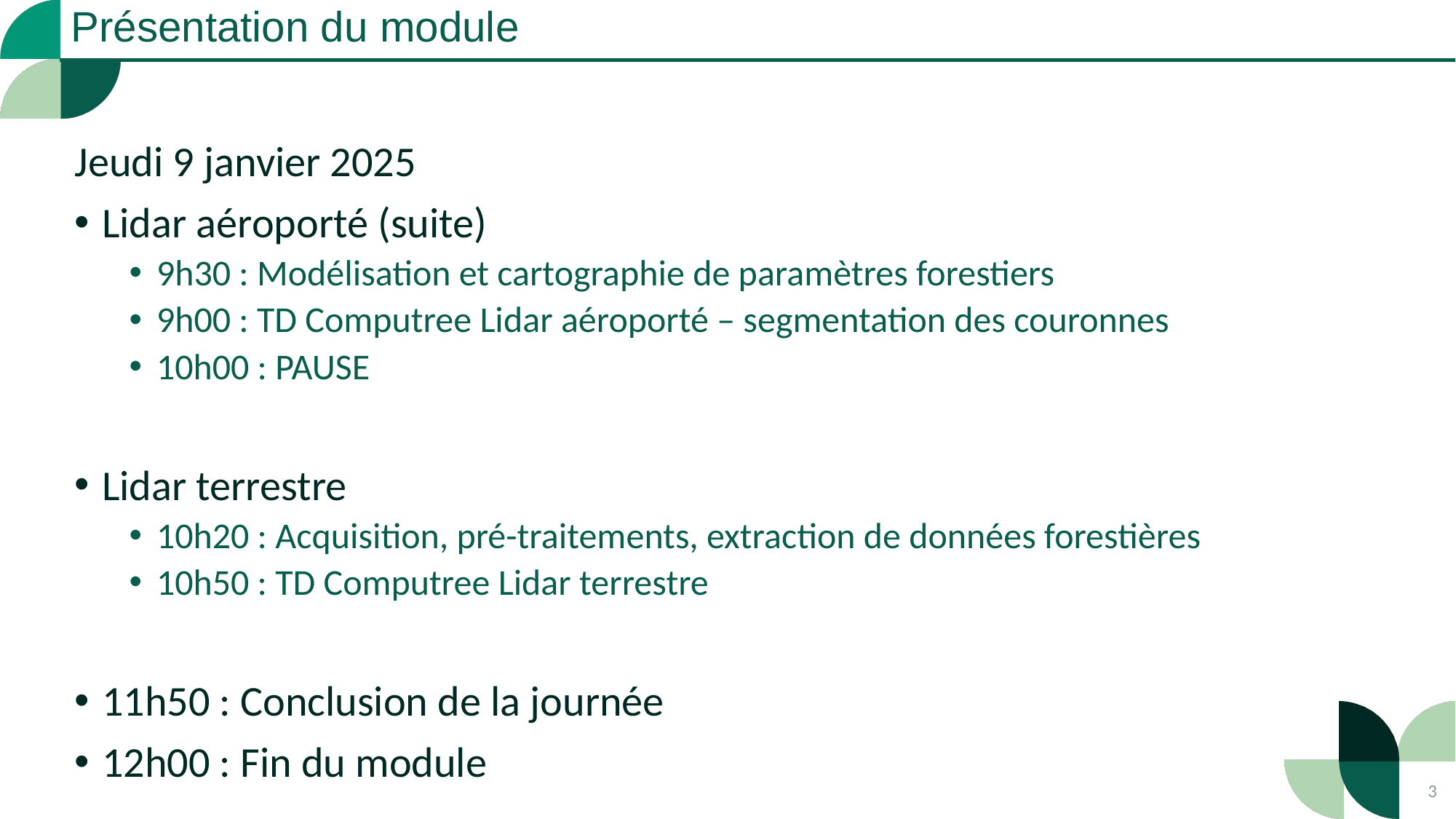

Présentation du module
Jeudi 9 janvier 2025
Lidar aéroporté (suite)
9h30 : Modélisation et cartographie de paramètres forestiers
9h00 : TD Computree Lidar aéroporté – segmentation des couronnes
10h00 : PAUSE

Lidar terrestre
10h20 : Acquisition, pré-traitements, extraction de données forestières
10h50 : TD Computree Lidar terrestre

11h50 : Conclusion de la journée
12h00 : Fin du module
3